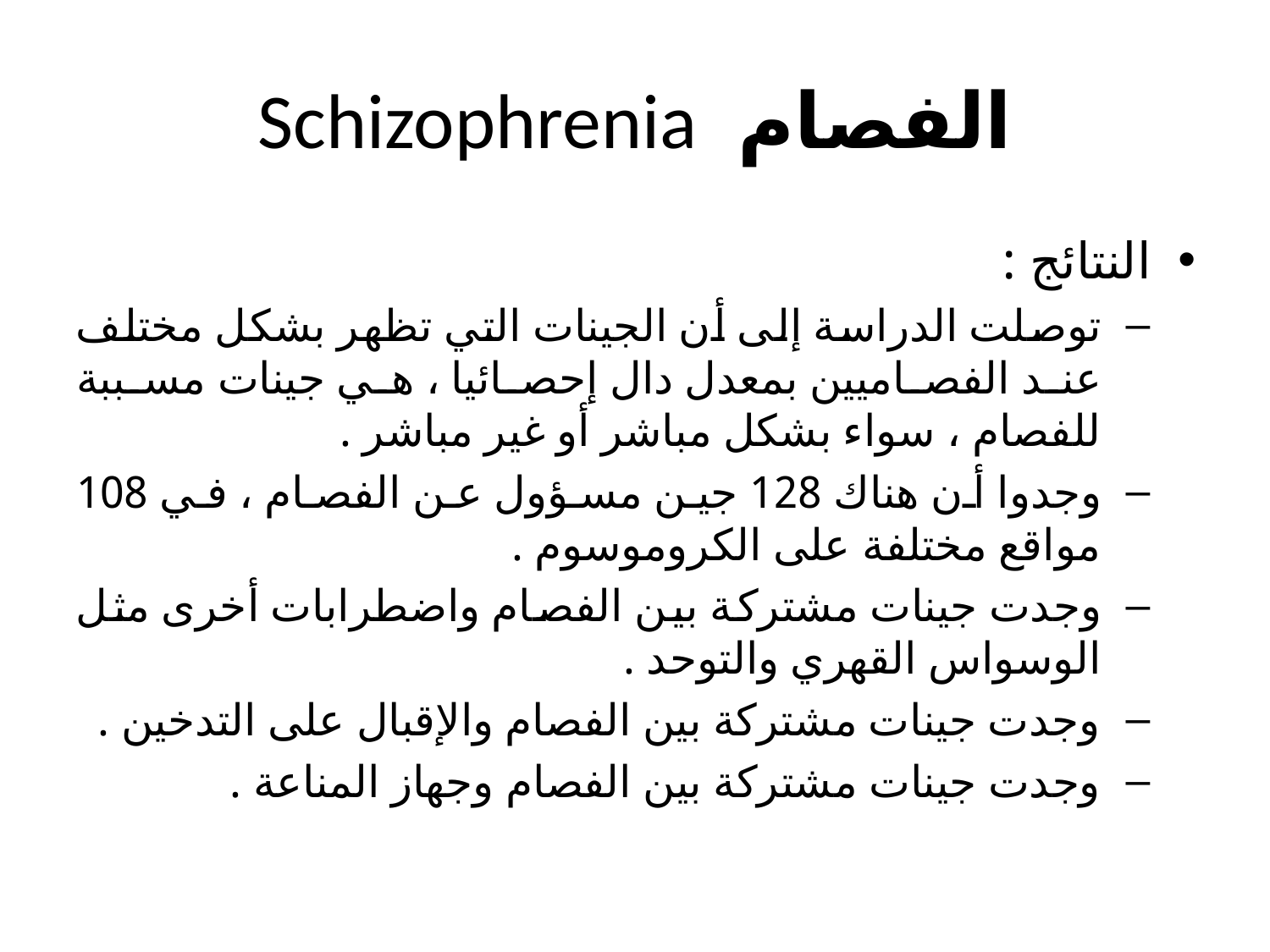

# الفصام  Schizophrenia
النتائج :
توصلت الدراسة إلى أن الجينات التي تظهر بشكل مختلف عند الفصاميين بمعدل دال إحصائيا ، هي جينات مسببة للفصام ، سواء بشكل مباشر أو غير مباشر .
وجدوا أن هناك 128 جين مسؤول عن الفصام ، في 108 مواقع مختلفة على الكروموسوم .
وجدت جينات مشتركة بين الفصام واضطرابات أخرى مثل الوسواس القهري والتوحد .
وجدت جينات مشتركة بين الفصام والإقبال على التدخين .
وجدت جينات مشتركة بين الفصام وجهاز المناعة .